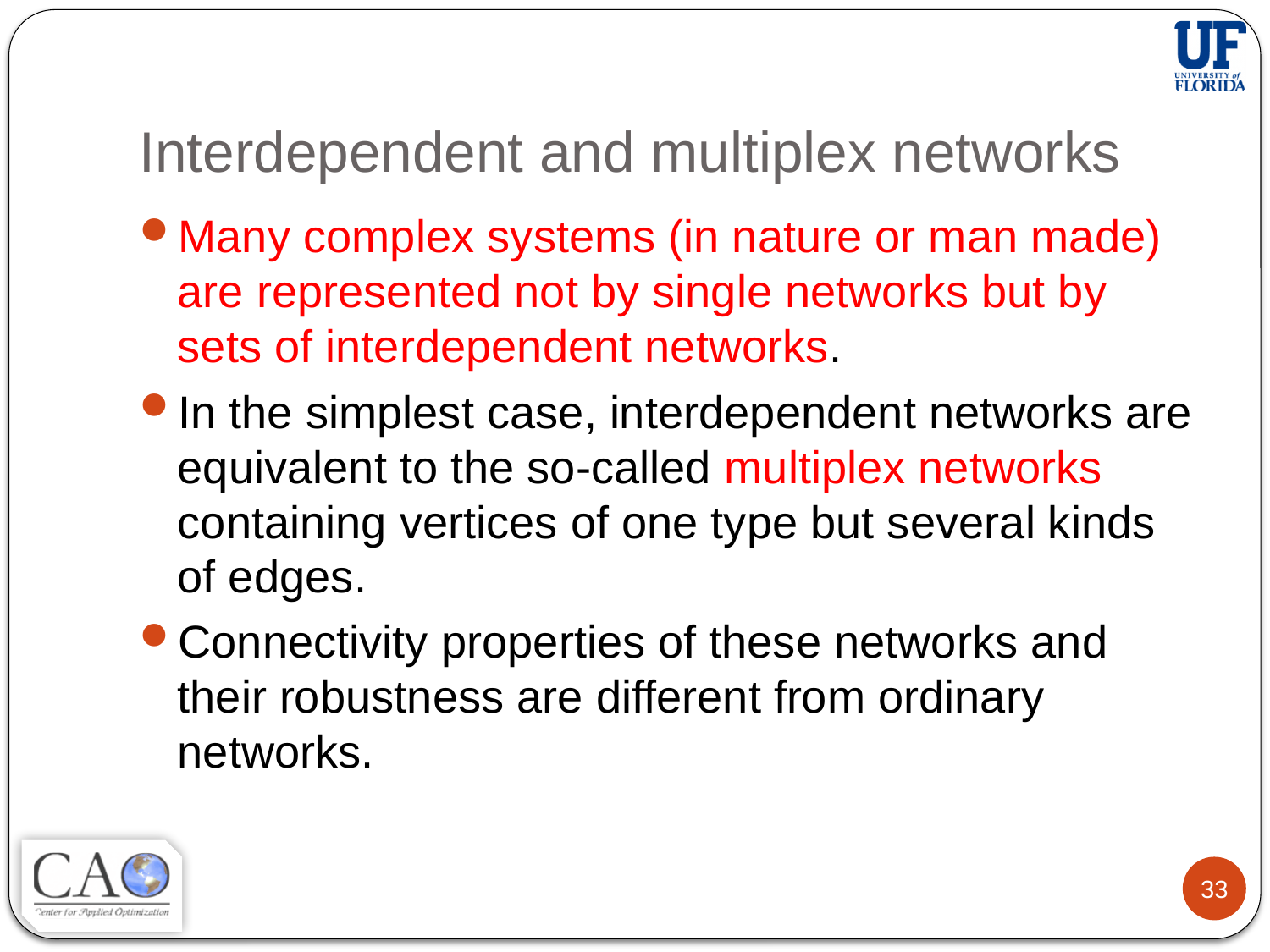

# Interdependent and multiplex networks
Many complex systems (in nature or man made) are represented not by single networks but by sets of interdependent networks.
In the simplest case, interdependent networks are equivalent to the so-called multiplex networks containing vertices of one type but several kinds of edges.
Connectivity properties of these networks and their robustness are different from ordinary networks.
33